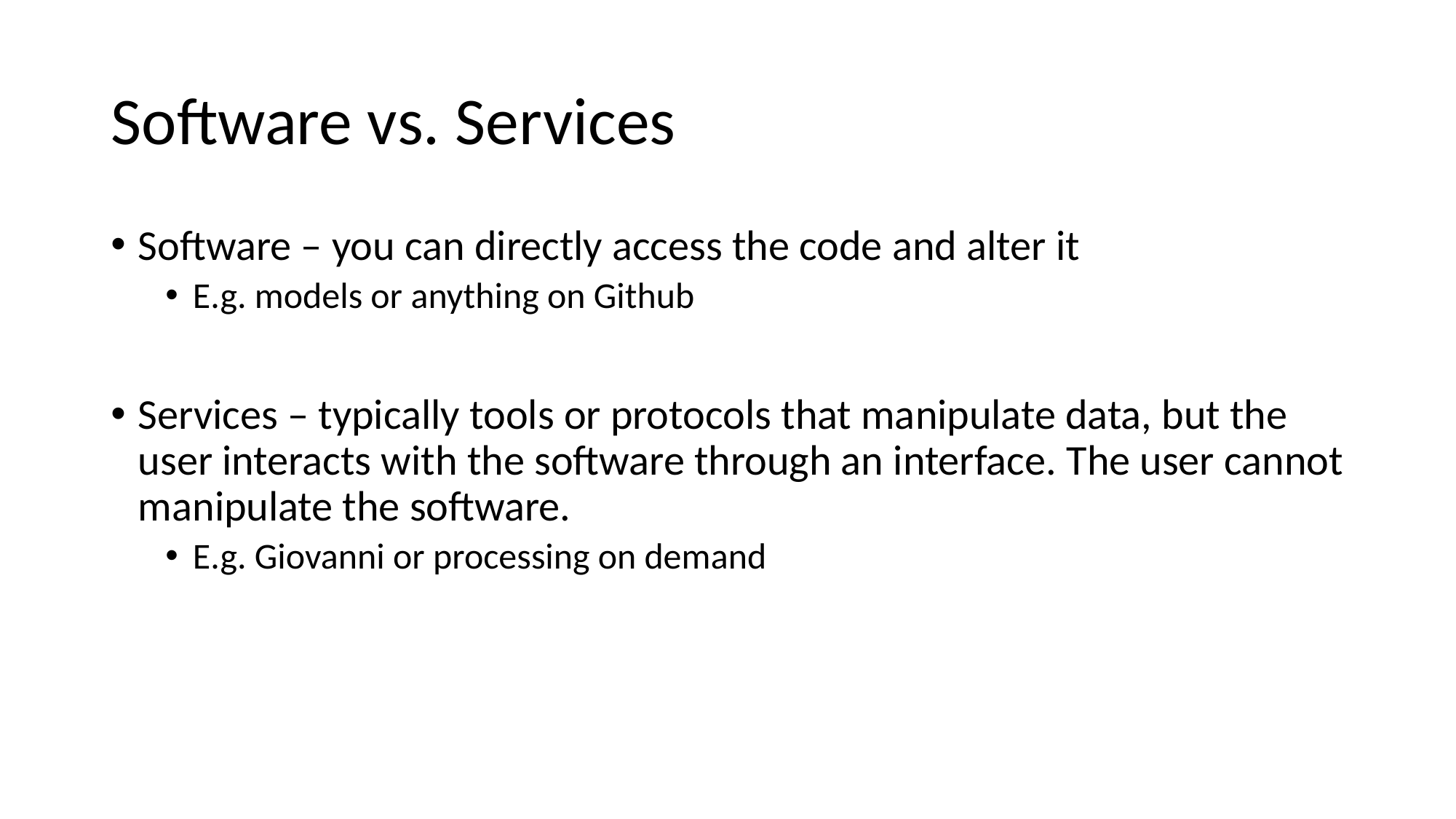

# Software vs. Services
Software – you can directly access the code and alter it
E.g. models or anything on Github

Services – typically tools or protocols that manipulate data, but the user interacts with the software through an interface. The user cannot manipulate the software.
E.g. Giovanni or processing on demand